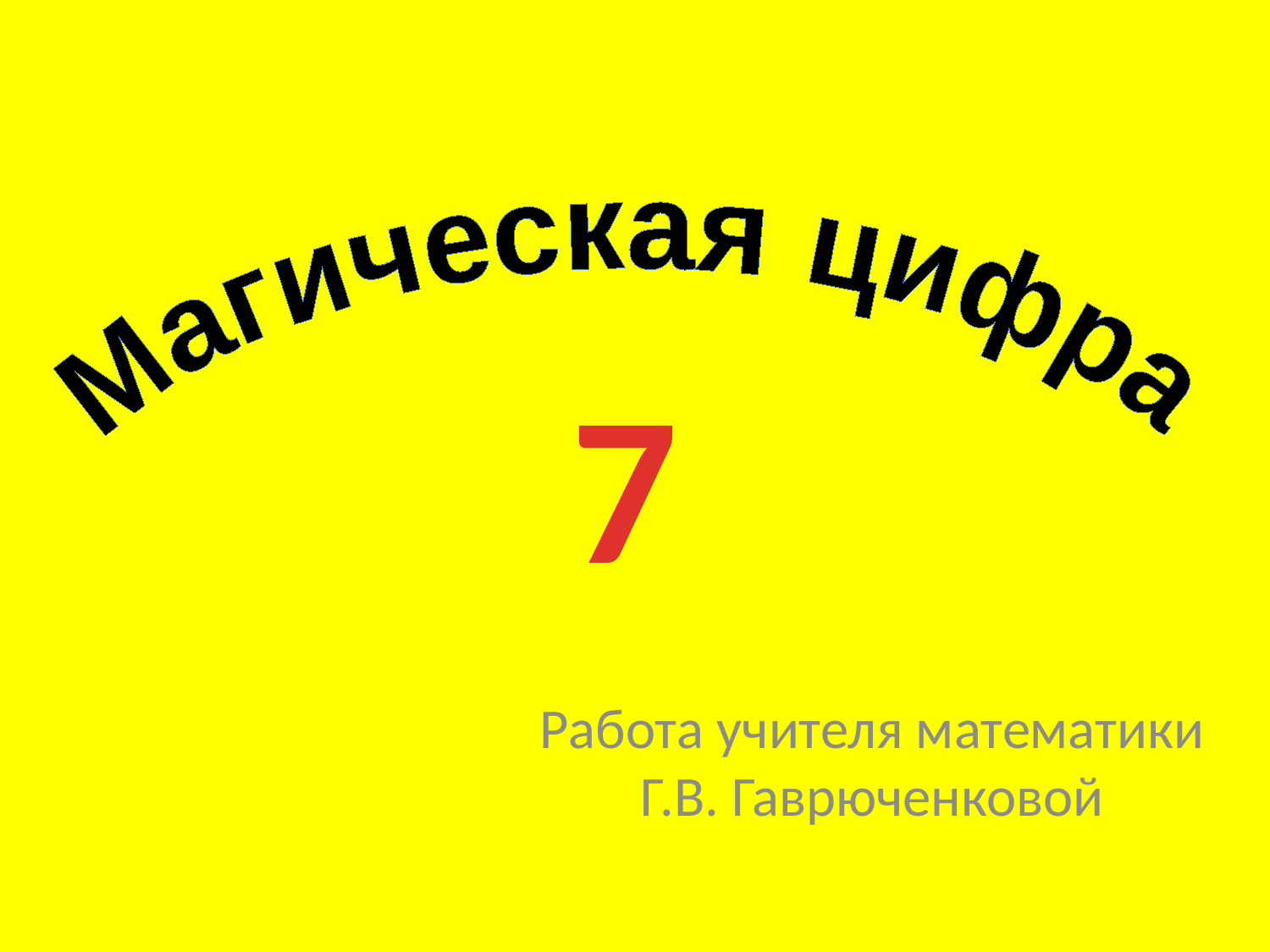

Магическая цифра
# 7
Работа учителя математики Г.В. Гаврюченковой